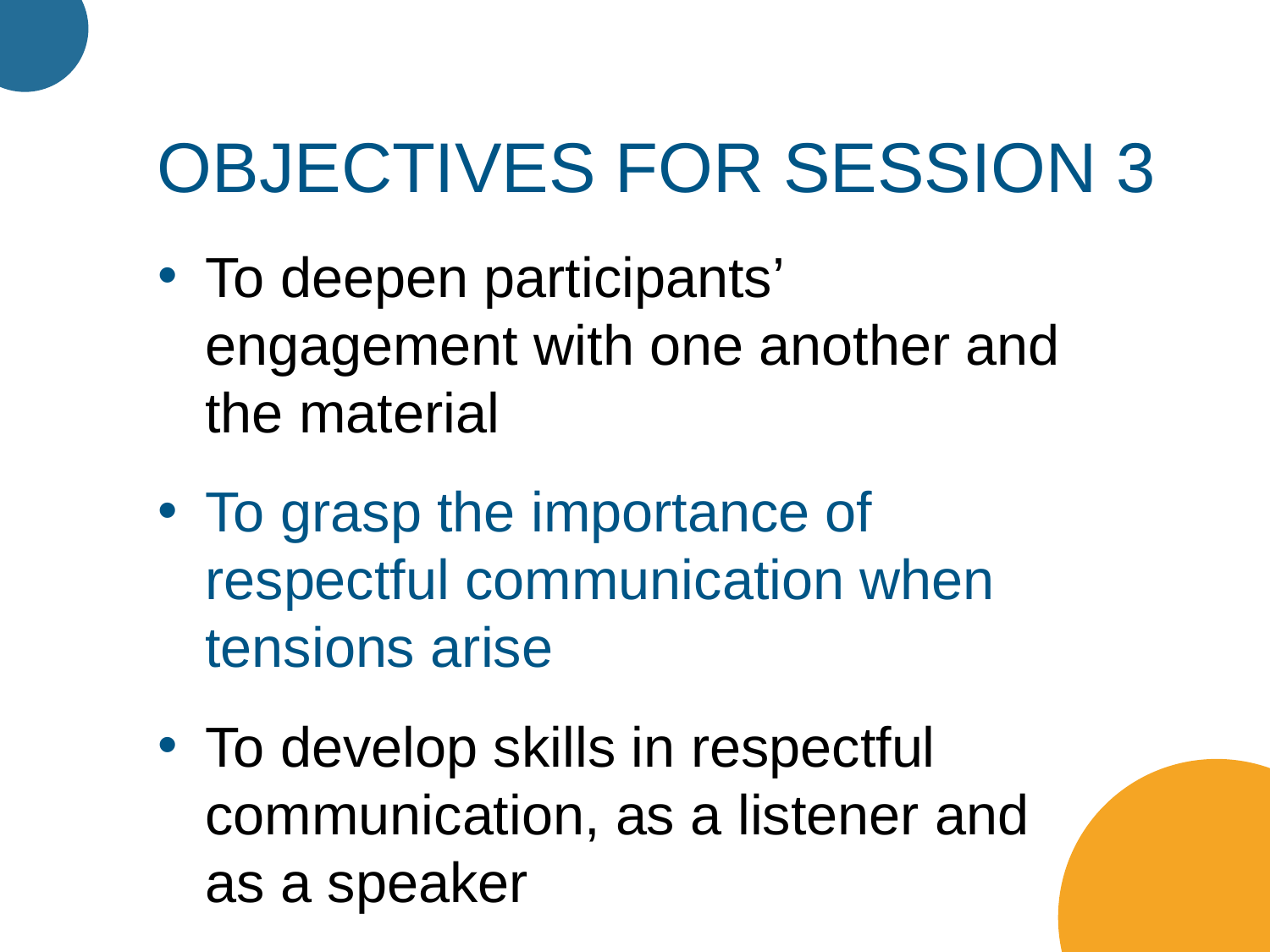

Objectives for session 3
To deepen participants’ engagement with one another and the material
To grasp the importance of respectful communication when tensions arise
To develop skills in respectful communication, as a listener and as a speaker